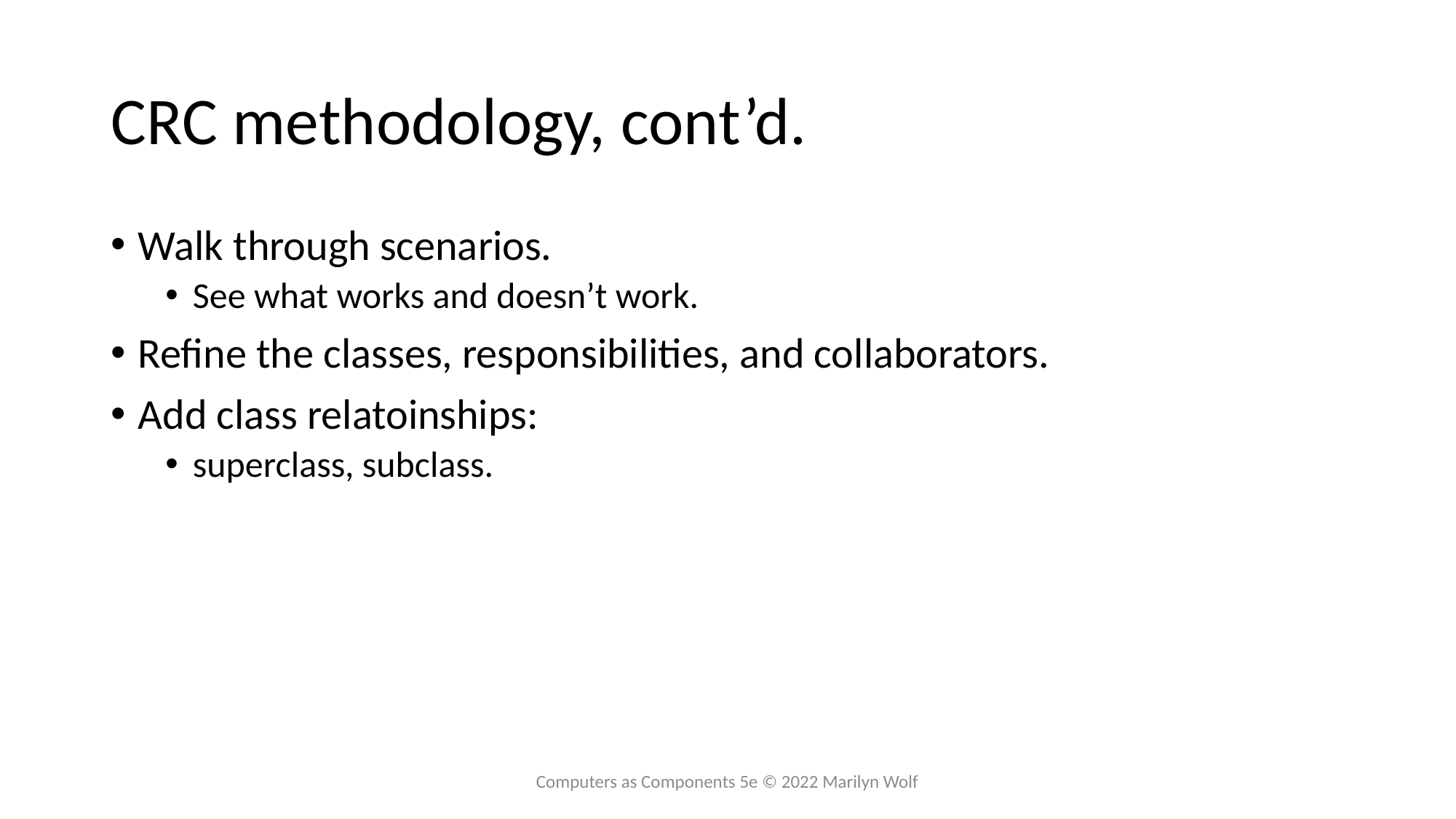

# CRC methodology, cont’d.
Walk through scenarios.
See what works and doesn’t work.
Refine the classes, responsibilities, and collaborators.
Add class relatoinships:
superclass, subclass.
Computers as Components 5e © 2022 Marilyn Wolf